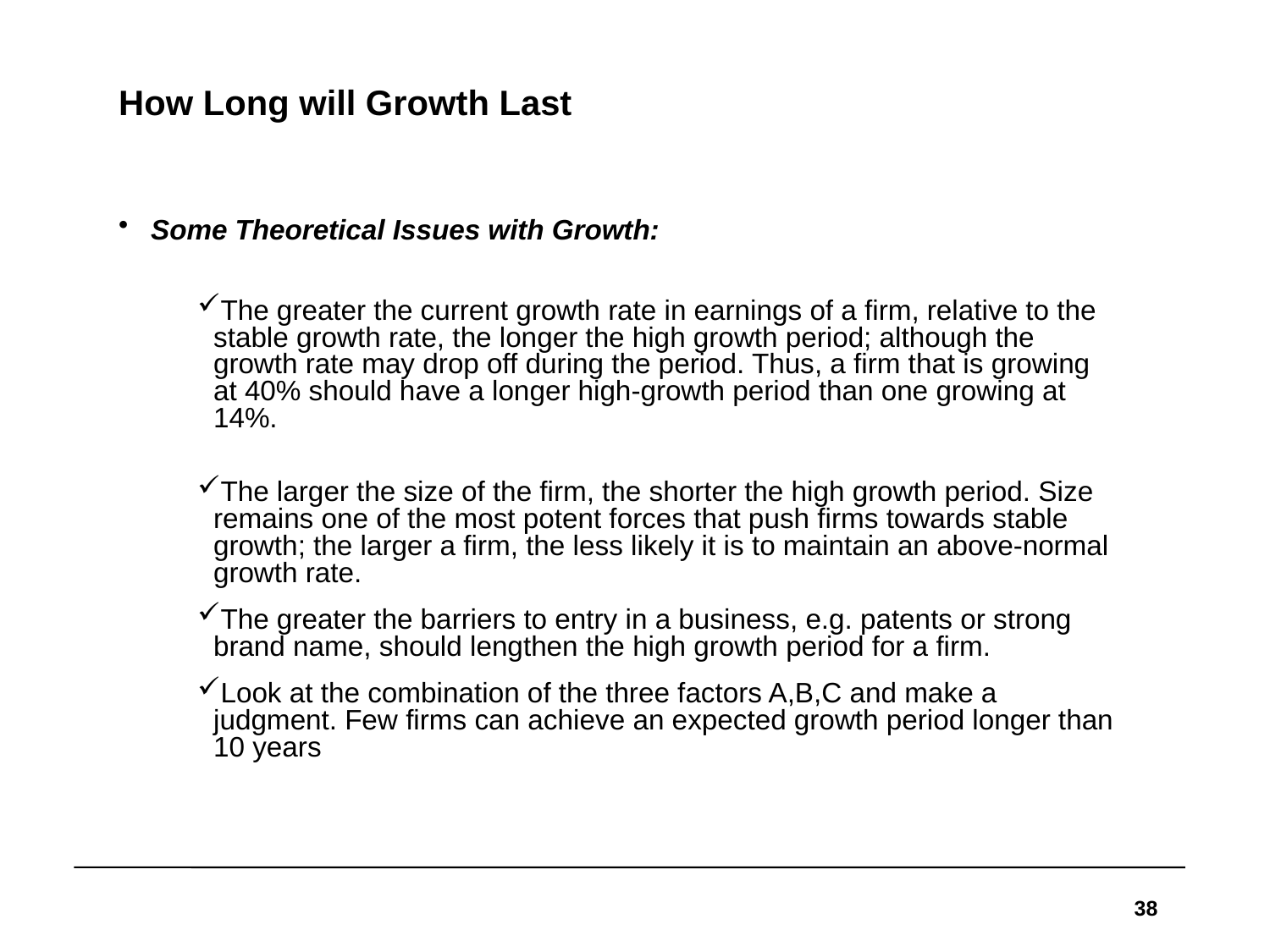

# How Long will Growth Last
Some Theoretical Issues with Growth:
The greater the current growth rate in earnings of a firm, relative to the stable growth rate, the longer the high growth period; although the growth rate may drop off during the period. Thus, a firm that is growing at 40% should have a longer high-growth period than one growing at 14%.
The larger the size of the firm, the shorter the high growth period. Size remains one of the most potent forces that push firms towards stable growth; the larger a firm, the less likely it is to maintain an above-normal growth rate.
The greater the barriers to entry in a business, e.g. patents or strong brand name, should lengthen the high growth period for a firm.
Look at the combination of the three factors A,B,C and make a judgment. Few firms can achieve an expected growth period longer than 10 years